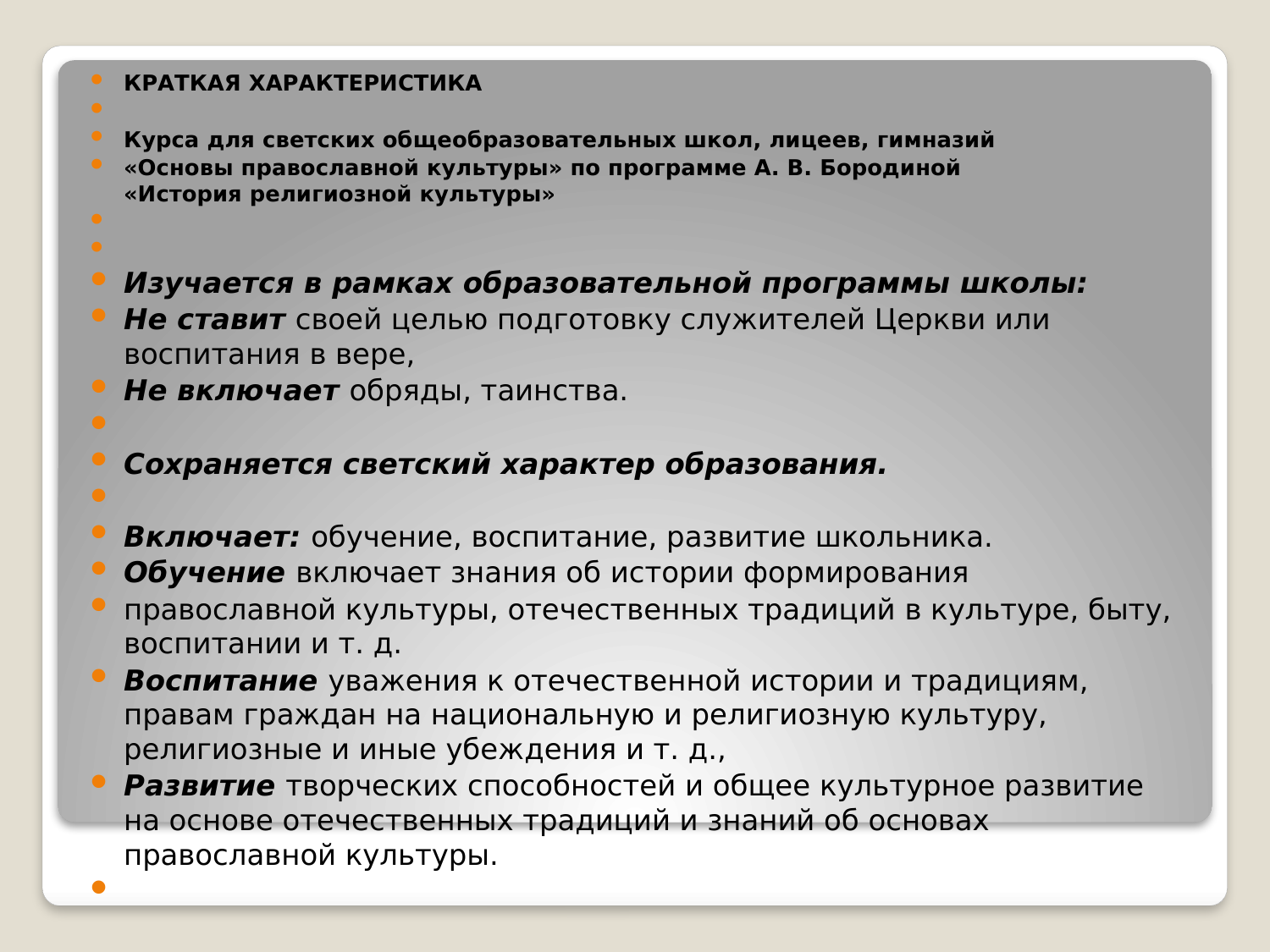

КРАТКАЯ ХАРАКТЕРИСТИКА

Курса для светских общеобразовательных школ, лицеев, гимназий
«Основы православной культуры» по программе А. В. Бородиной 
«История религиозной культуры»

Изучается в рамках образовательной программы школы:
Не ставит своей целью подготовку служителей Церкви или воспитания в вере,
Не включает обряды, таинства.

Сохраняется светский характер образования.

Включает: обучение, воспитание, развитие школьника.
Обучение включает знания об истории формирования
православной культуры, отечественных традиций в культуре, быту, воспитании и т. д.
Воспитание уважения к отечественной истории и традициям, правам граждан на национальную и религиозную культуру, религиозные и иные убеждения и т. д.,
Развитие творческих способностей и общее культурное развитие на основе отечественных традиций и знаний об основах православной культуры.